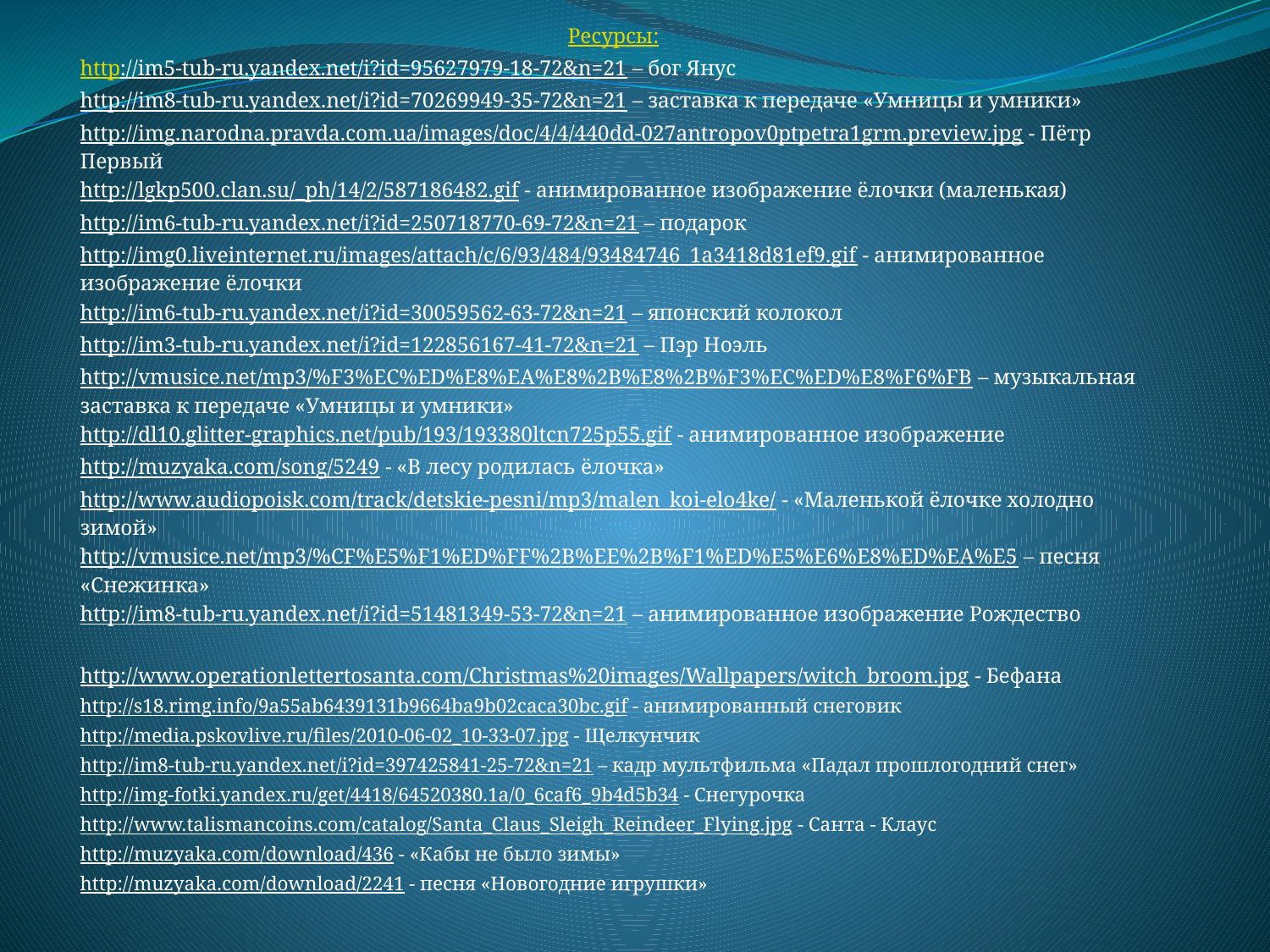

Ресурсы:
http://im5-tub-ru.yandex.net/i?id=95627979-18-72&n=21 – бог Янус
http://im8-tub-ru.yandex.net/i?id=70269949-35-72&n=21 – заставка к передаче «Умницы и умники»
http://img.narodna.pravda.com.ua/images/doc/4/4/440dd-027antropov0ptpetra1grm.preview.jpg - Пётр Первый
http://lgkp500.clan.su/_ph/14/2/587186482.gif - анимированное изображение ёлочки (маленькая)
http://im6-tub-ru.yandex.net/i?id=250718770-69-72&n=21 – подарок
http://img0.liveinternet.ru/images/attach/c/6/93/484/93484746_1a3418d81ef9.gif - анимированное изображение ёлочки
http://im6-tub-ru.yandex.net/i?id=30059562-63-72&n=21 – японский колокол
http://im3-tub-ru.yandex.net/i?id=122856167-41-72&n=21 – Пэр Ноэль
http://vmusice.net/mp3/%F3%EC%ED%E8%EA%E8%2B%E8%2B%F3%EC%ED%E8%F6%FB – музыкальная заставка к передаче «Умницы и умники»
http://dl10.glitter-graphics.net/pub/193/193380ltcn725p55.gif - анимированное изображение
http://muzyaka.com/song/5249 - «В лесу родилась ёлочка»
http://www.audiopoisk.com/track/detskie-pesni/mp3/malen_koi-elo4ke/ - «Маленькой ёлочке холодно зимой»
http://vmusice.net/mp3/%CF%E5%F1%ED%FF%2B%EE%2B%F1%ED%E5%E6%E8%ED%EA%E5 – песня «Снежинка»
http://im8-tub-ru.yandex.net/i?id=51481349-53-72&n=21 – анимированное изображение Рождество

http://www.operationlettertosanta.com/Christmas%20images/Wallpapers/witch_broom.jpg - Бефана
http://s18.rimg.info/9a55ab6439131b9664ba9b02caca30bc.gif - анимированный снеговик
http://media.pskovlive.ru/files/2010-06-02_10-33-07.jpg - Щелкунчик
http://im8-tub-ru.yandex.net/i?id=397425841-25-72&n=21 – кадр мультфильма «Падал прошлогодний снег»
http://img-fotki.yandex.ru/get/4418/64520380.1a/0_6caf6_9b4d5b34 - Снегурочка
http://www.talismancoins.com/catalog/Santa_Claus_Sleigh_Reindeer_Flying.jpg - Санта - Клаус
http://muzyaka.com/download/436 - «Кабы не было зимы»
http://muzyaka.com/download/2241 - песня «Новогодние игрушки»
#